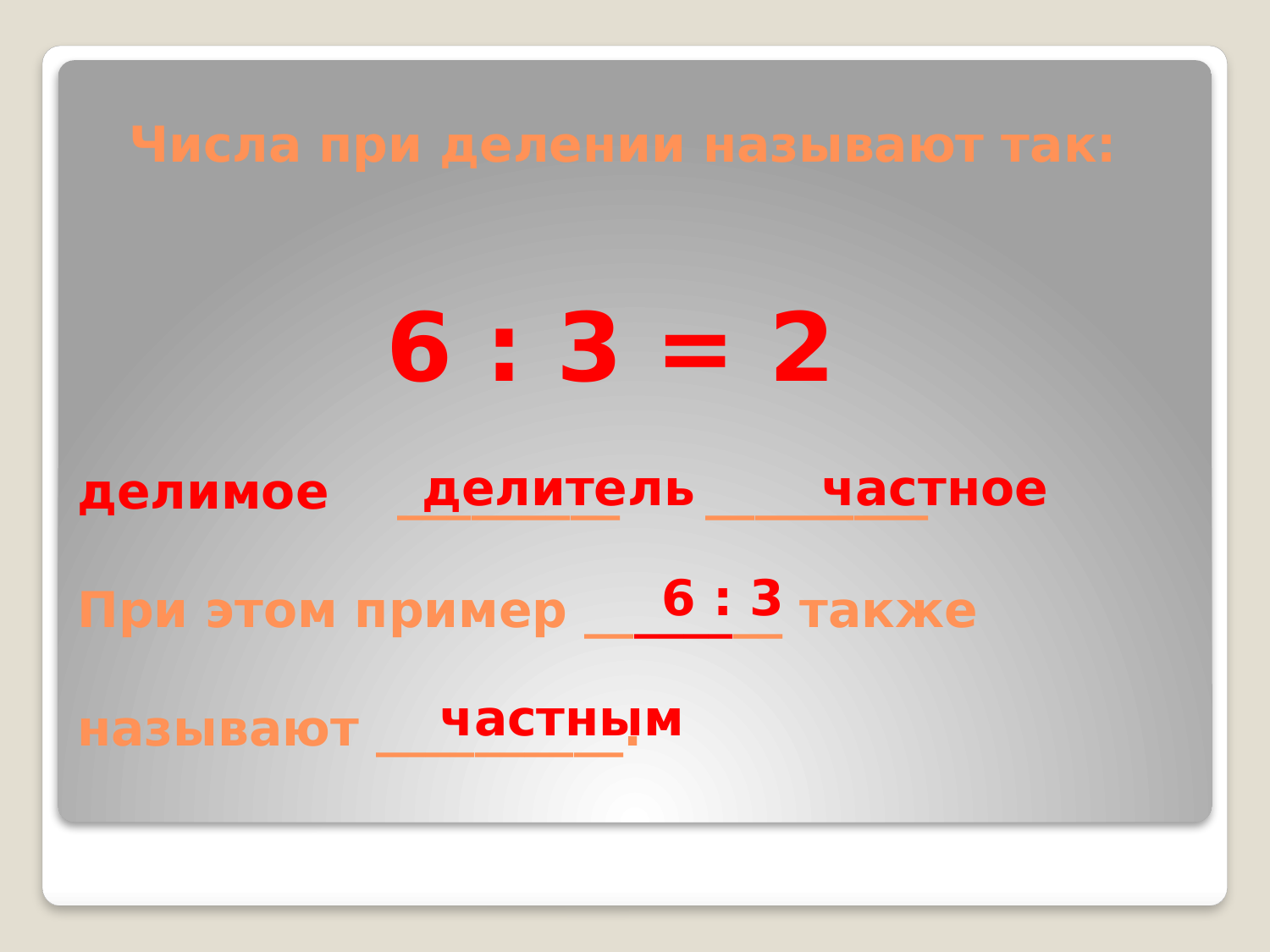

делитель
  частное
  6 : 3
  частным
# Числа при делении называют так: 6 : 3 = 2 делимое    _________     _________ При этом пример ________ также называют __________.